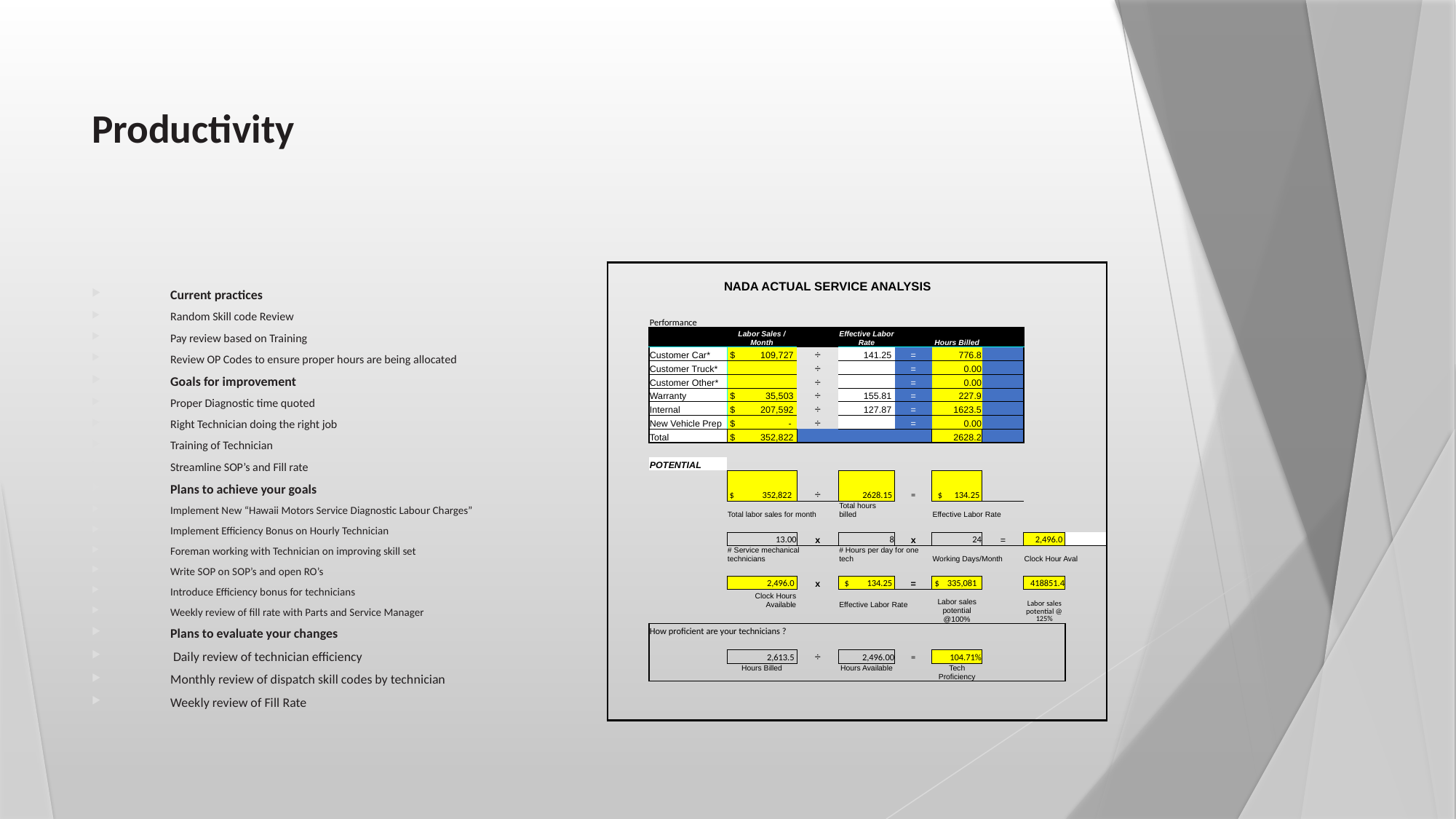

# Productivity

Current practices
Random Skill code Review
Pay review based on Training
Review OP Codes to ensure proper hours are being allocated
Goals for improvement
Proper Diagnostic time quoted
Right Technician doing the right job
Training of Technician
Streamline SOP’s and Fill rate
Plans to achieve your goals
Implement New “Hawaii Motors Service Diagnostic Labour Charges”
Implement Efficiency Bonus on Hourly Technician
Foreman working with Technician on improving skill set
Write SOP on SOP’s and open RO’s
Introduce Efficiency bonus for technicians
Weekly review of fill rate with Parts and Service Manager
Plans to evaluate your changes
 Daily review of technician efficiency
Monthly review of dispatch skill codes by technician
Weekly review of Fill Rate

|  |  |  |  |  |  |  |  |  |  |
| --- | --- | --- | --- | --- | --- | --- | --- | --- | --- |
|  | NADA ACTUAL SERVICE ANALYSIS |  |  |  |  |  |  |  |  |
|  | Performance |  |  |  |  |  |  |  |  |
|  |  | Labor Sales / Month |  | Effective Labor Rate |  | Hours Billed |  |  |  |
|  | Customer Car\* | $ 109,727 | ÷ | 141.25 | = | 776.8 |  |  |  |
|  | Customer Truck\* |  | ÷ |  | = | 0.00 |  |  |  |
|  | Customer Other\* |  | ÷ |  | = | 0.00 |  |  |  |
|  | Warranty | $ 35,503 | ÷ | 155.81 | = | 227.9 |  |  |  |
|  | Internal | $ 207,592 | ÷ | 127.87 | = | 1623.5 |  |  |  |
|  | New Vehicle Prep | $ - | ÷ |  | = | 0.00 |  |  |  |
|  | Total | $ 352,822 |  |  |  | 2628.2 |  |  |  |
|  |  |  |  |  |  |  |  |  |  |
|  | POTENTIAL |  |  |  |  |  |  |  |  |
|  |  | $ 352,822 | ÷ | 2628.15 | = | $ 134.25 |  |  |  |
|  |  | Total labor sales for month |  | Total hours billed |  | Effective Labor Rate |  |  |  |
|  |  |  |  |  |  |  |  |  |  |
|  |  | 13.00 | x | 8 | x | 24 | = | 2,496.0 |  |
|  |  | # Service mechanical technicians |  | # Hours per day for one tech |  | Working Days/Month |  | Clock Hour Aval |  |
|  |  |  |  |  |  |  |  |  |  |
|  |  | 2,496.0 | x | $ 134.25 | = | $ 335,081 |  | 418851.4 |  |
|  |  | Clock Hours Available |  | Effective Labor Rate |  | Labor sales potential @100% |  | Labor sales potential @ 125% |  |
|  |  |  |  |  |  |  |  |  |  |
|  | How proficient are your technicians ? |  |  |  |  |  |  |  |  |
|  |  |  |  |  |  |  |  |  |  |
|  |  | 2,613.5 | ÷ | 2,496.00 | = | 104.71% |  |  |  |
|  |  | Hours Billed |  | Hours Available |  | Tech Proficiency |  |  |  |
|  |  |  |  |  |  |  |  |  |  |
|  |  |  |  |  |  |  |  |  |  |
|  |  |  |  |  |  |  |  |  |  |